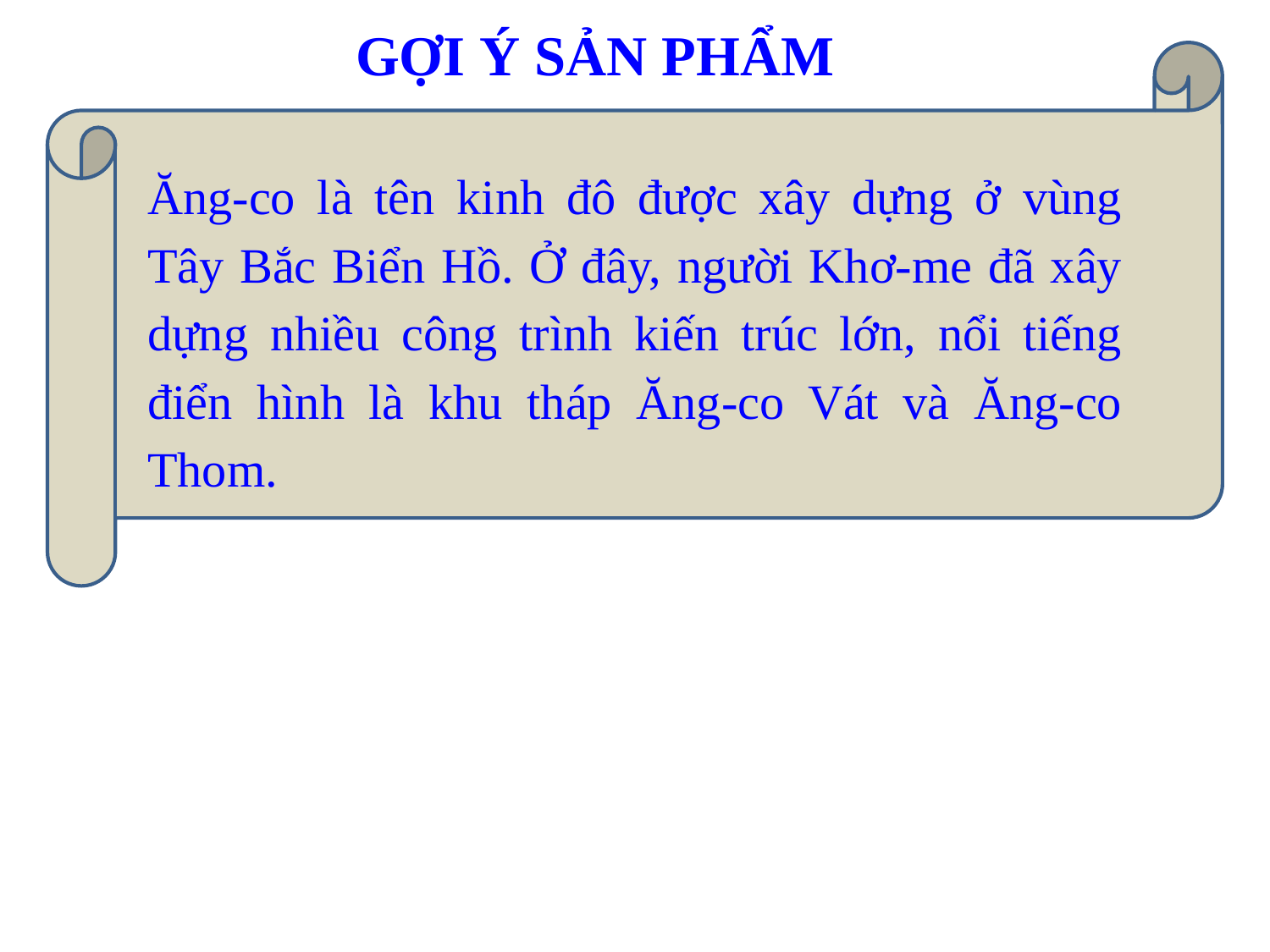

GỢI Ý SẢN PHẨM

Ăng-co là tên kinh đô được xây dựng ở vùng Tây Bắc Biển Hồ. Ở đây, người Khơ-me đã xây dựng nhiều công trình kiến trúc lớn, nổi tiếng điển hình là khu tháp Ăng-co Vát và Ăng-co Thom.